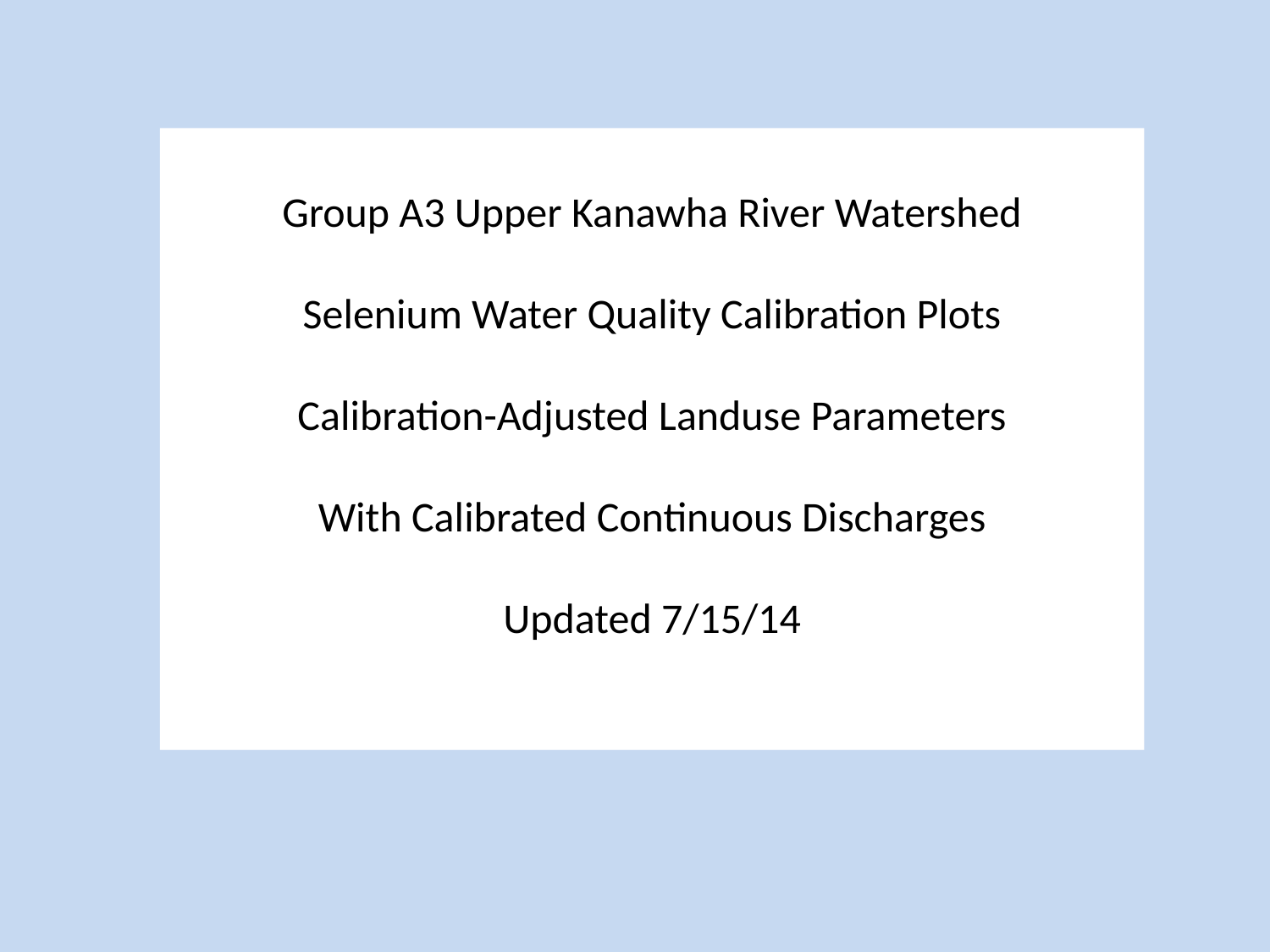

Group A3 Upper Kanawha River Watershed

Selenium Water Quality Calibration Plots

Calibration-Adjusted Landuse Parameters

With Calibrated Continuous Discharges

Updated 7/15/14